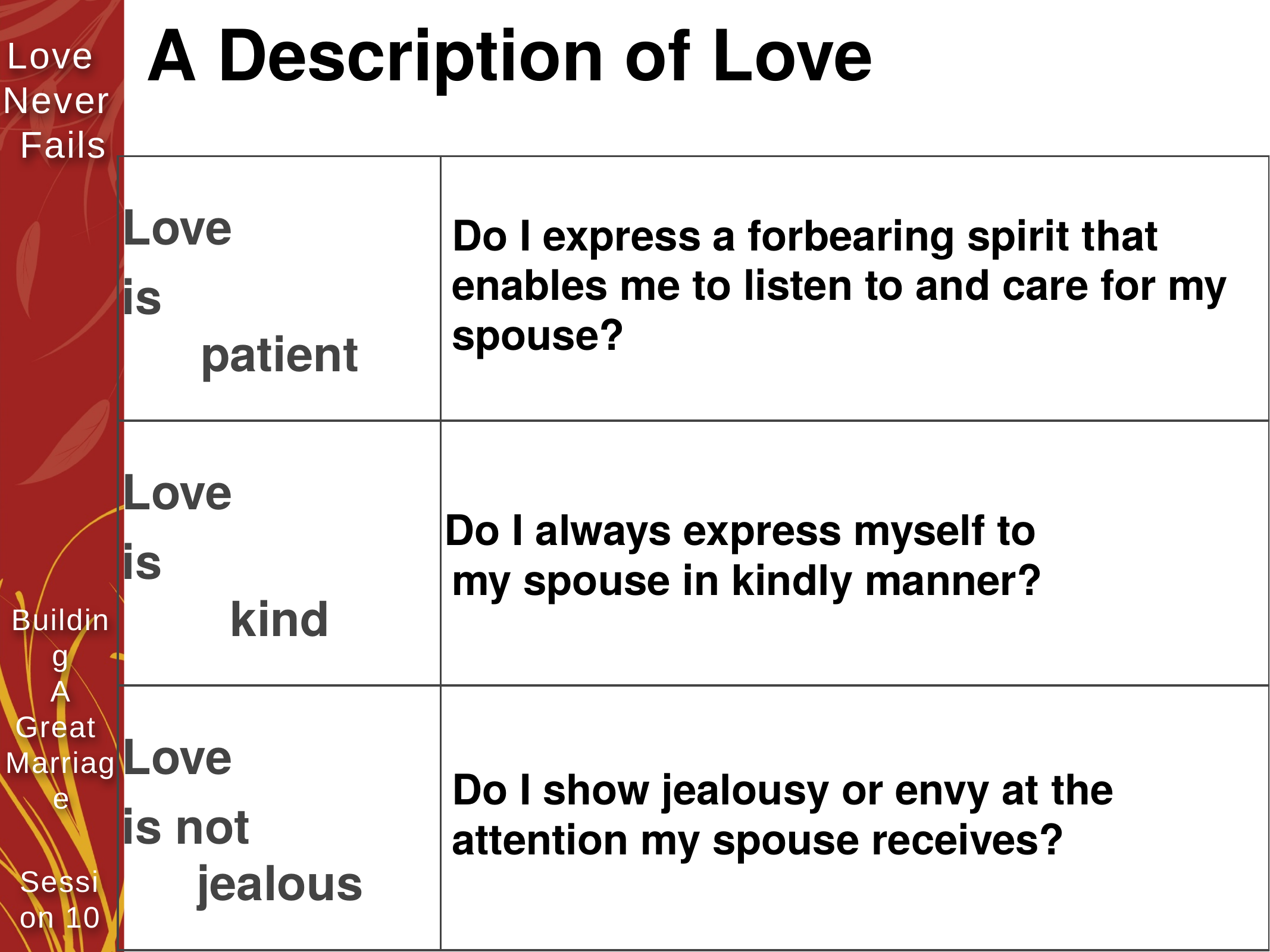

# A Description of Love
| Love is patient | Do I express a forbearing spirit that enables me to listen to and care for my spouse? |
| --- | --- |
| Love is kind | Do I always express myself to my spouse in kindly manner? |
| Love is not jealous | Do I show jealousy or envy at the attention my spouse receives? |